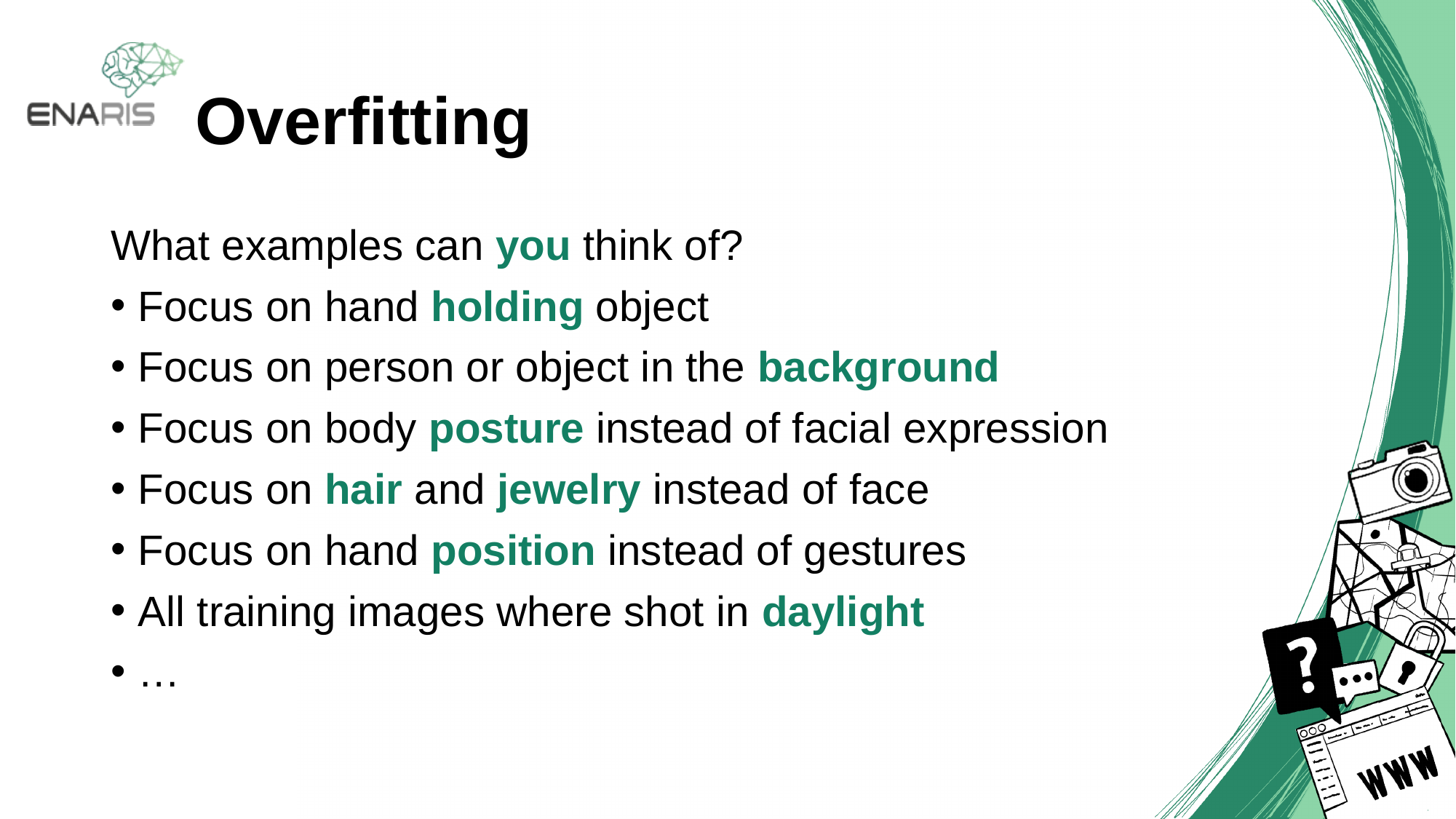

# Overfitting
What examples can you think of?
Focus on hand holding object
Focus on person or object in the background
Focus on body posture instead of facial expression
Focus on hair and jewelry instead of face
Focus on hand position instead of gestures
All training images where shot in daylight
…